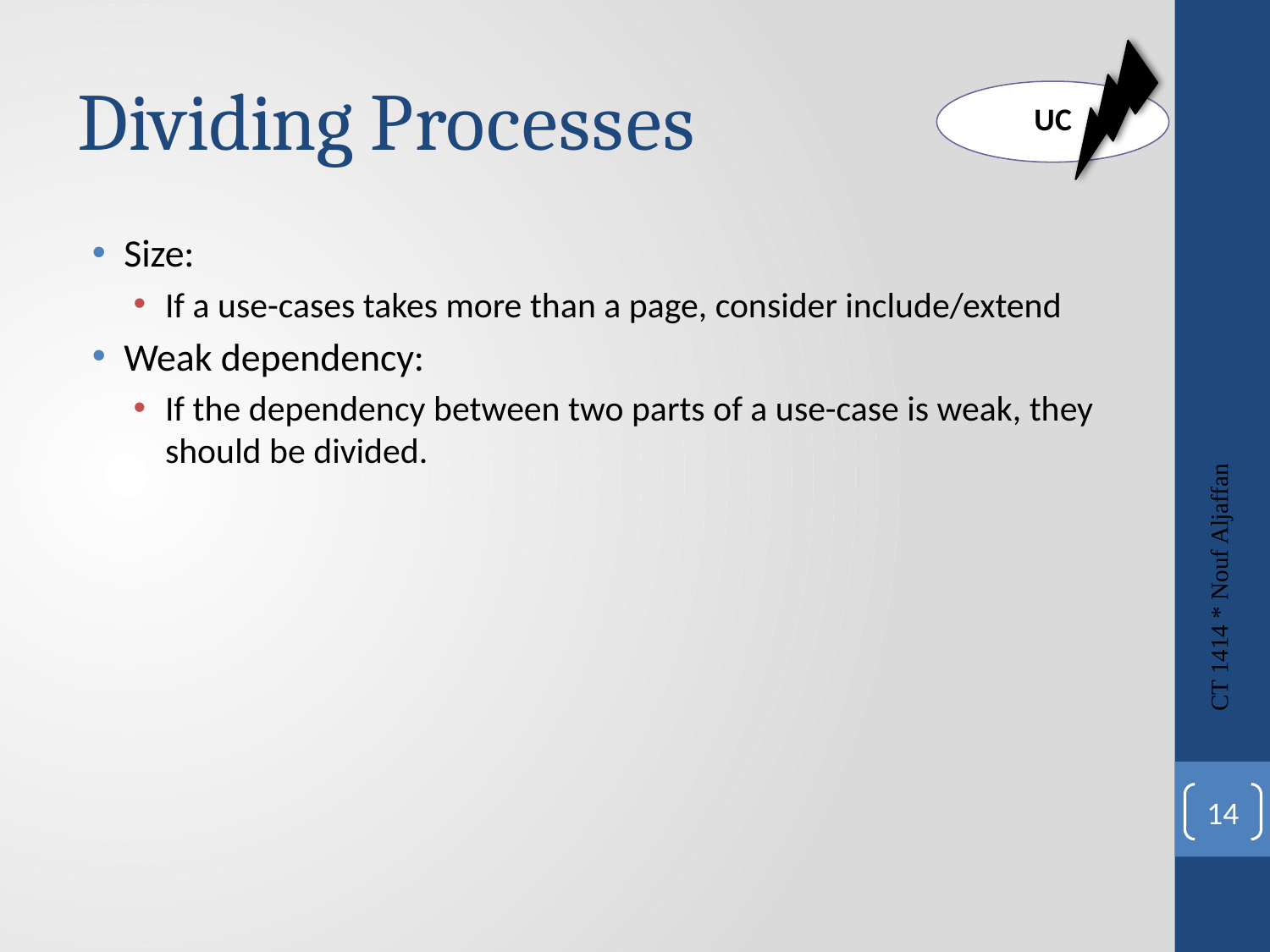

# Dividing Processes

UC
Size:
If a use-cases takes more than a page, consider include/extend
Weak dependency:
If the dependency between two parts of a use-case is weak, they should be divided.

CT 1414 * Nouf Aljaffan
14